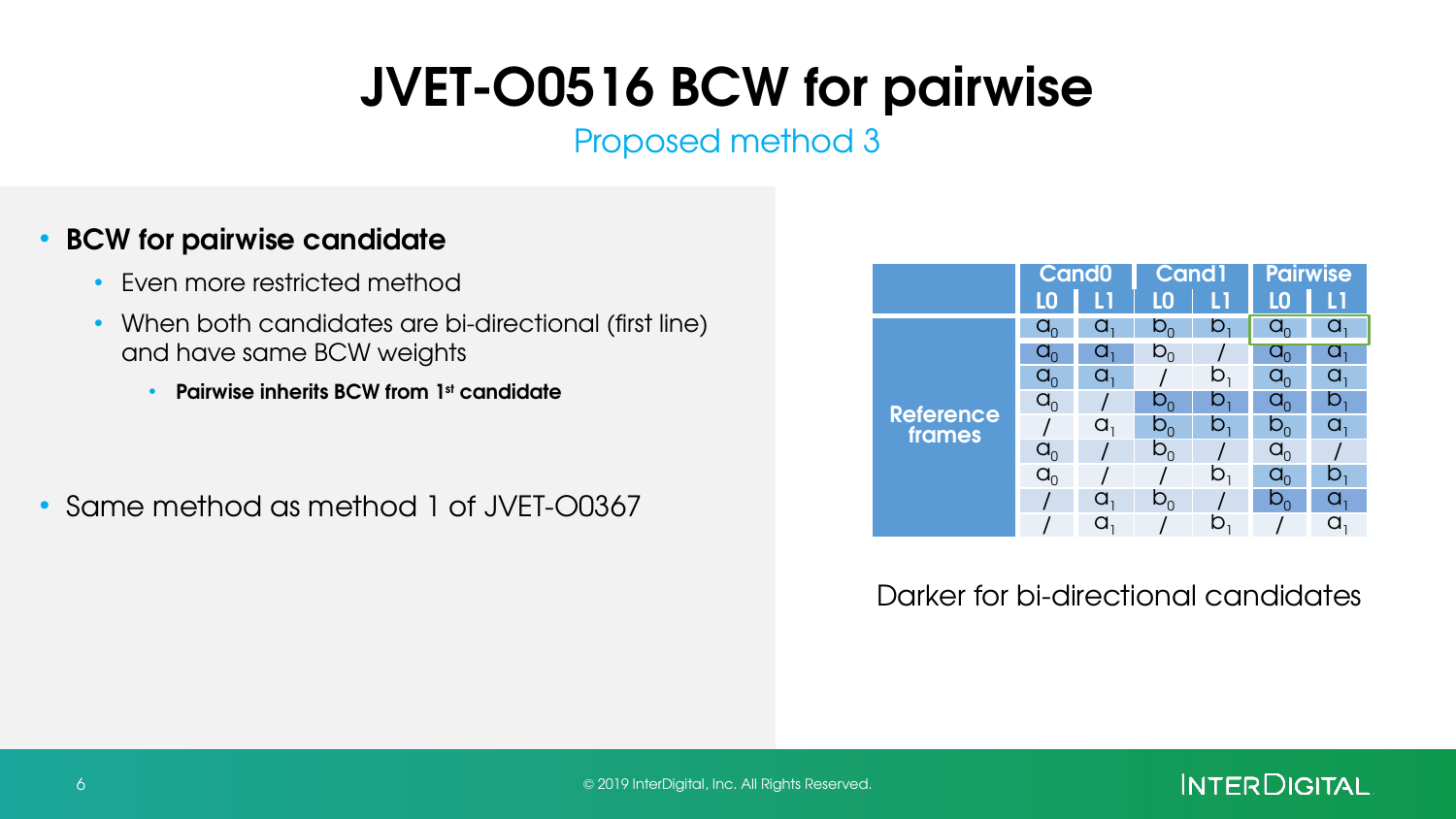

JVET-O0516 BCW for pairwise
Proposed method 3
BCW for pairwise candidate
Even more restricted method
When both candidates are bi-directional (first line) and have same BCW weights
Pairwise inherits BCW from 1st candidate

Same method as method 1 of JVET-O0367
|  | Cand0 |  | Cand1 |  | Pairwise |  |
| --- | --- | --- | --- | --- | --- | --- |
|  | L0 | L1 | L0 | L1 | L0 | L1 |
| Reference frames | a0 | a1 | b0 | b1 | a0 | a1 |
|  | a0 | a1 | b0 | / | a0 | a1 |
|  | a0 | a1 | / | b1 | a0 | a1 |
|  | a0 | / | b0 | b1 | a0 | b1 |
|  | / | a1 | b0 | b1 | b0 | a1 |
|  | a0 | / | b0 | / | a0 | / |
|  | a0 | / | / | b1 | a0 | b1 |
|  | / | a1 | b0 | / | b0 | a1 |
|  | / | a1 | / | b1 | / | a1 |

Darker for bi-directional candidates
6
© 2019 InterDigital, Inc. All Rights Reserved.